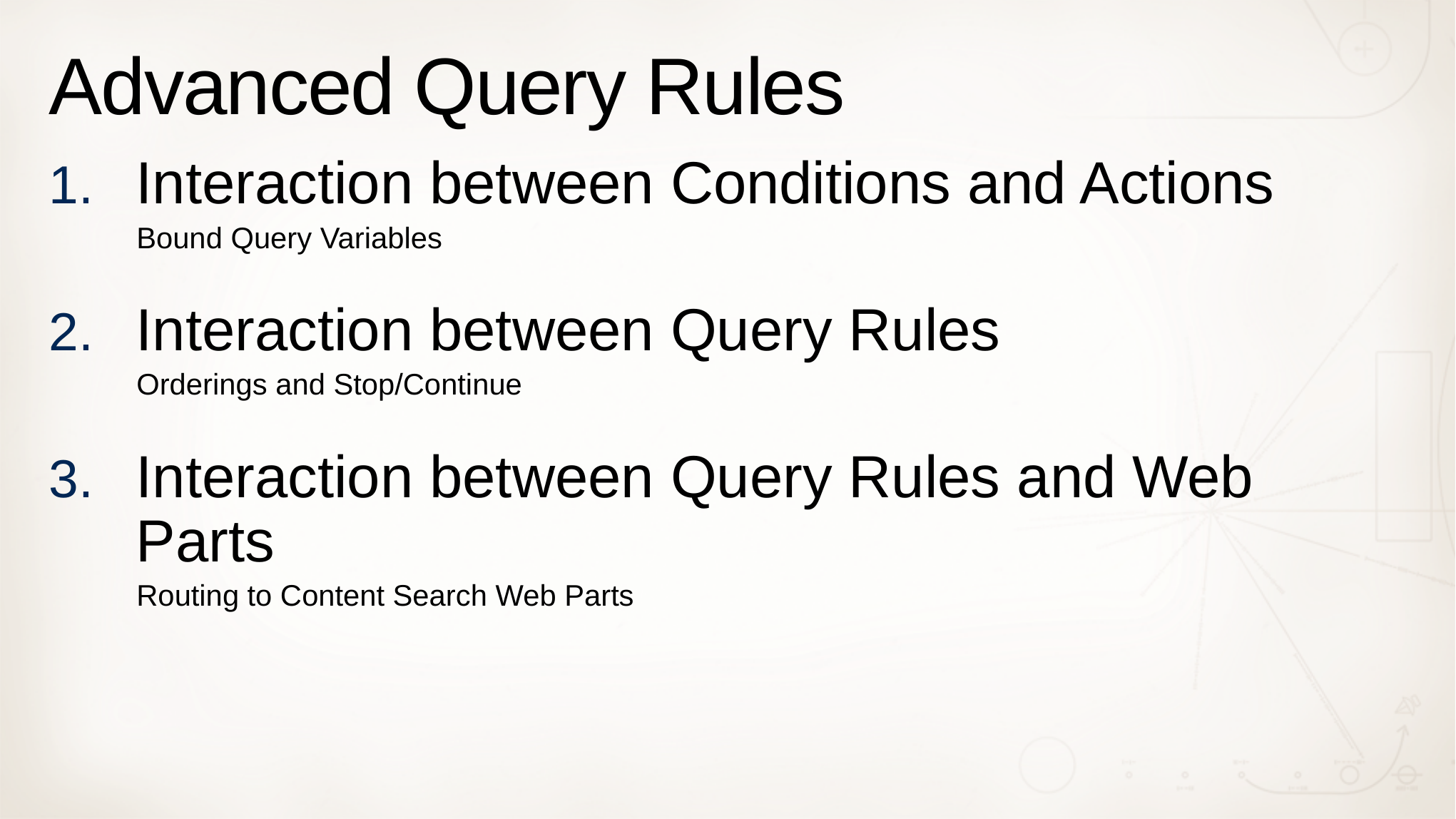

# Advanced Query Rules
Interaction between Conditions and Actions
Bound Query Variables
Interaction between Query Rules
Orderings and Stop/Continue
Interaction between Query Rules and Web Parts
Routing to Content Search Web Parts